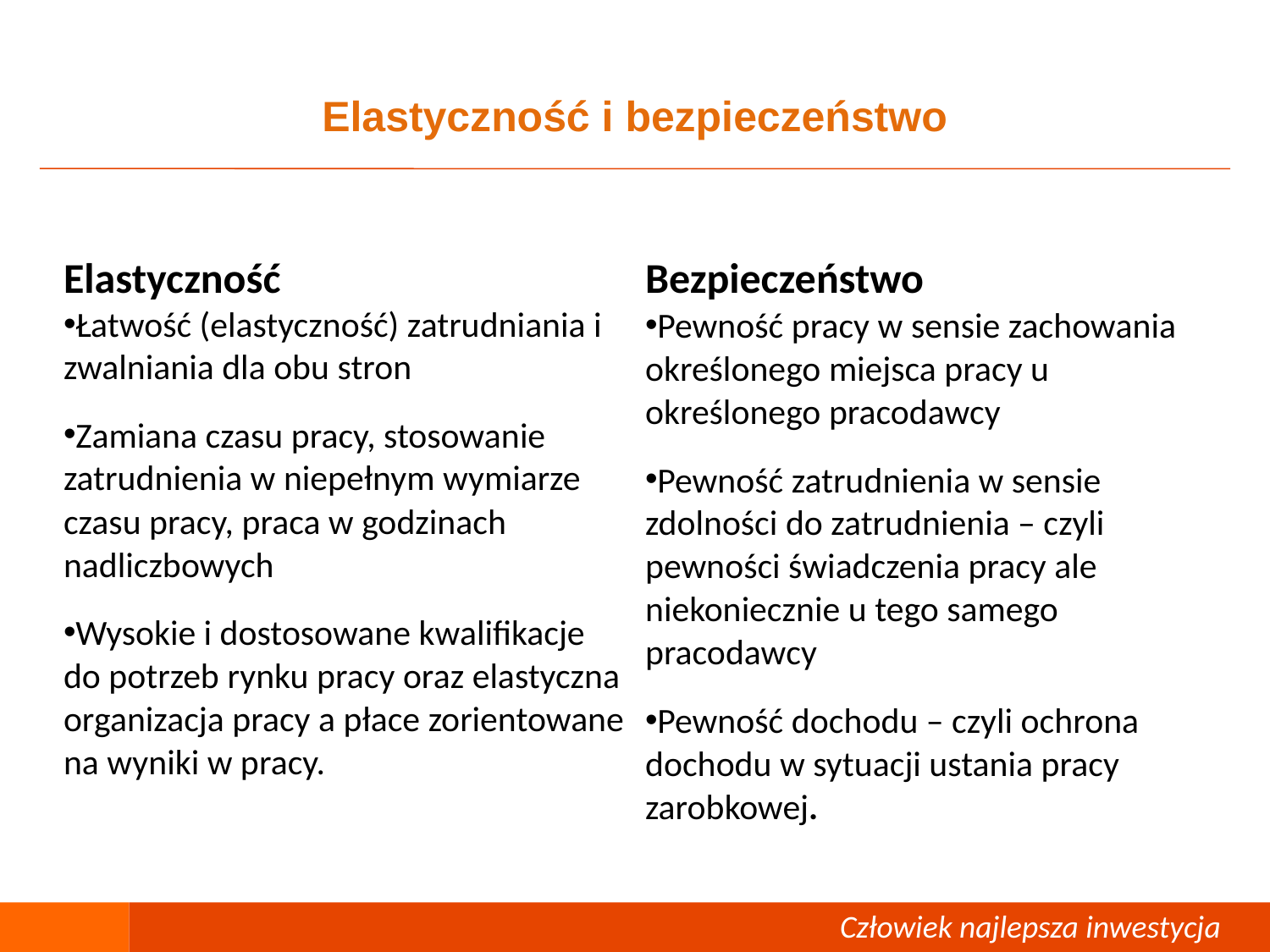

# Elastyczność i bezpieczeństwo

Elastyczność
Bezpieczeństwo
Łatwość (elastyczność) zatrudniania i zwalniania dla obu stron
Zamiana czasu pracy, stosowanie zatrudnienia w niepełnym wymiarze czasu pracy, praca w godzinach nadliczbowych
Wysokie i dostosowane kwalifikacje do potrzeb rynku pracy oraz elastyczna organizacja pracy a płace zorientowane na wyniki w pracy.

Pewność pracy w sensie zachowania określonego miejsca pracy u określonego pracodawcy
Pewność zatrudnienia w sensie zdolności do zatrudnienia – czyli pewności świadczenia pracy ale niekoniecznie u tego samego pracodawcy
Pewność dochodu – czyli ochrona dochodu w sytuacji ustania pracy zarobkowej.

Człowiek – najlepsza inwestycja

                                                                                            Człowiek najlepsza inwestycja